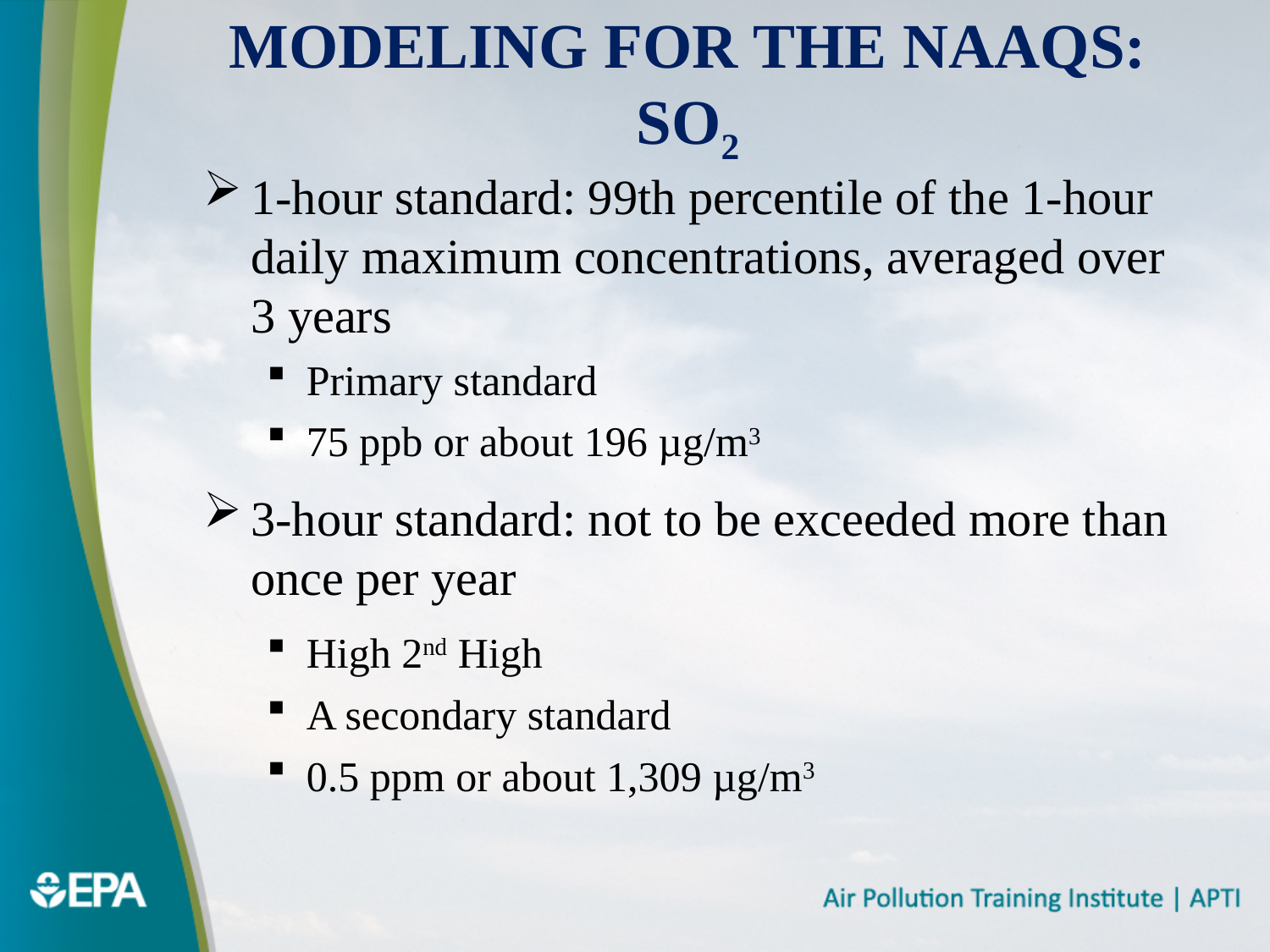

# Modeling for the NAAQS: SO2
1-hour standard: 99th percentile of the 1-hour daily maximum concentrations, averaged over 3 years
Primary standard
75 ppb or about 196 µg/m3
3-hour standard: not to be exceeded more than once per year
High 2nd High
A secondary standard
0.5 ppm or about 1,309 µg/m3